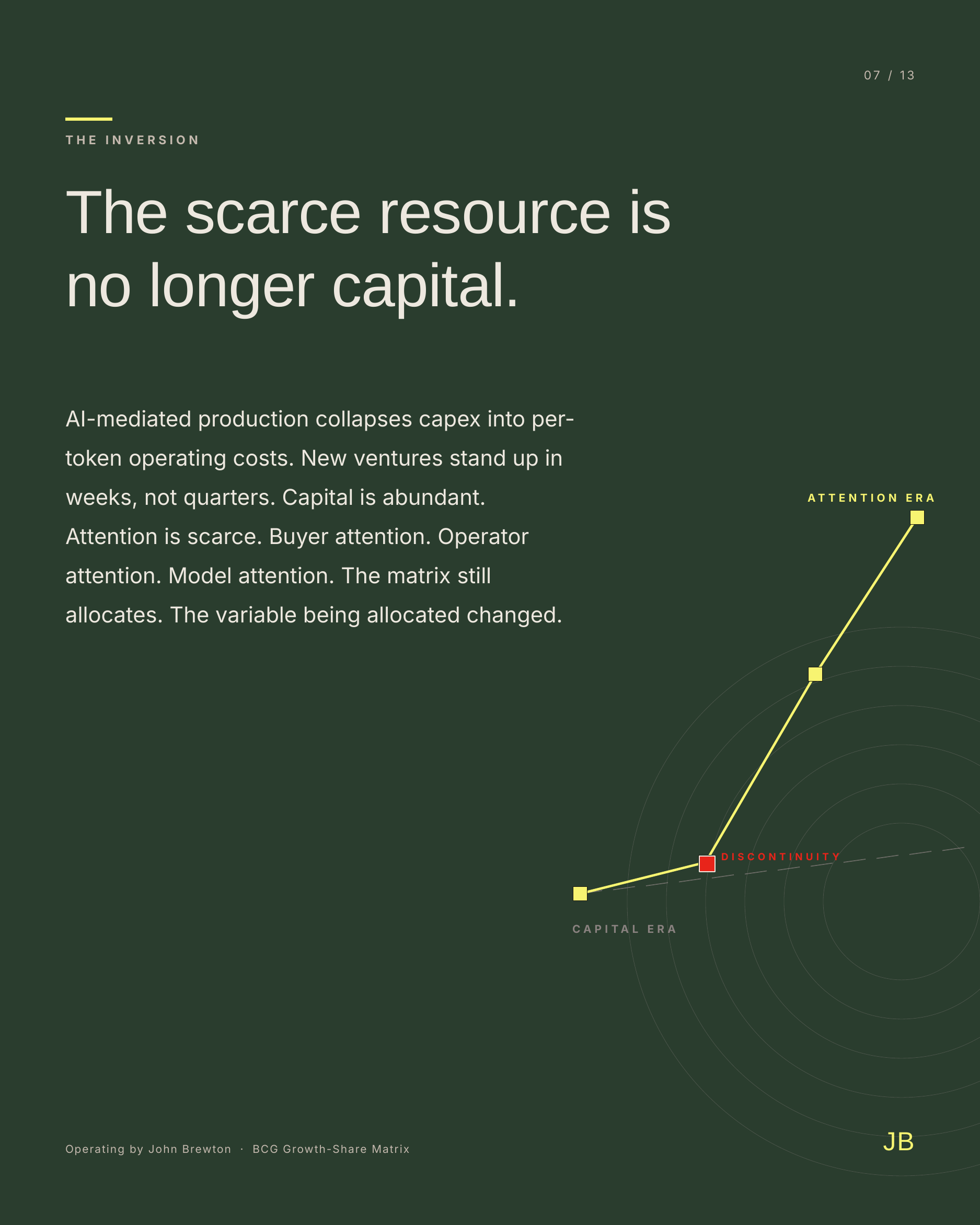

07 / 13

THE INVERSION
The scarce resource is
no longer capital.
AI-mediated production collapses capex into per-token operating costs. New ventures stand up in weeks, not quarters. Capital is abundant. Attention is scarce. Buyer attention. Operator attention. Model attention. The matrix still allocates. The variable being allocated changed.
ATTENTION ERA

DISCONTINUITY

CAPITAL ERA
JB
Operating by John Brewton  ·  BCG Growth-Share Matrix